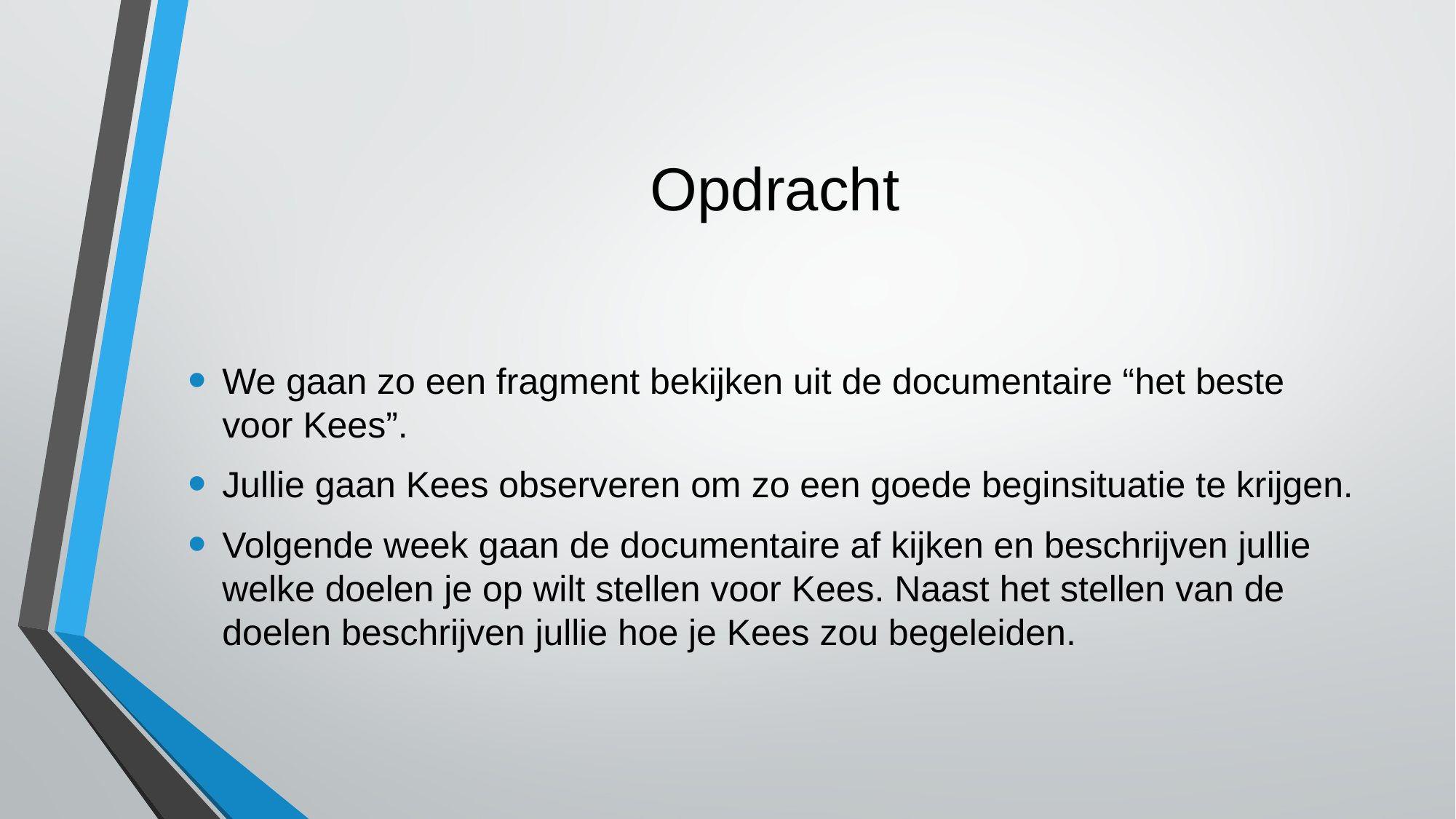

# Opdracht
We gaan zo een fragment bekijken uit de documentaire “het beste voor Kees”.
Jullie gaan Kees observeren om zo een goede beginsituatie te krijgen.
Volgende week gaan de documentaire af kijken en beschrijven jullie welke doelen je op wilt stellen voor Kees. Naast het stellen van de doelen beschrijven jullie hoe je Kees zou begeleiden.